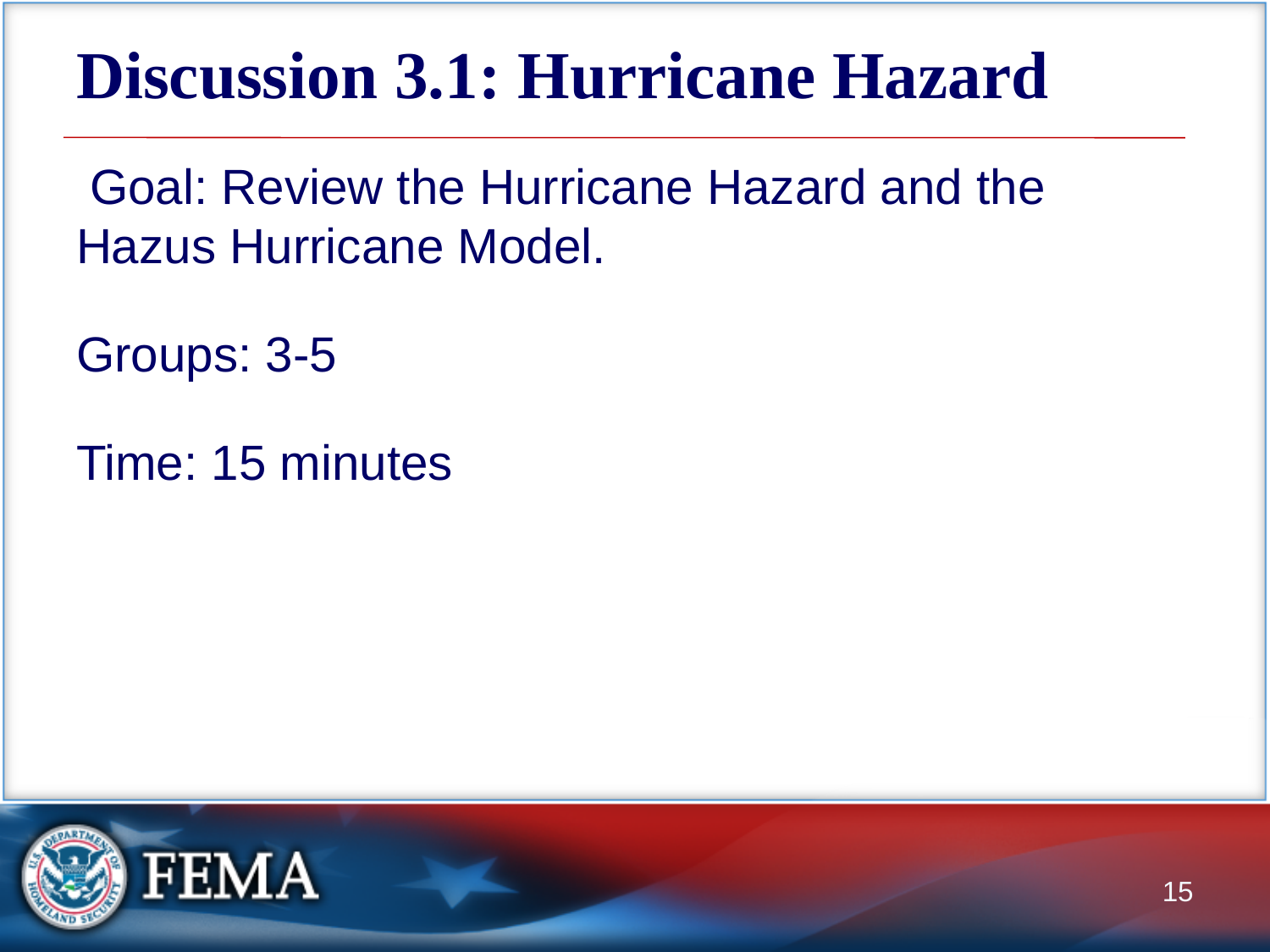

# Discussion 3.1: Hurricane Hazard
 Goal: Review the Hurricane Hazard and the Hazus Hurricane Model.
Groups: 3-5
Time: 15 minutes
15